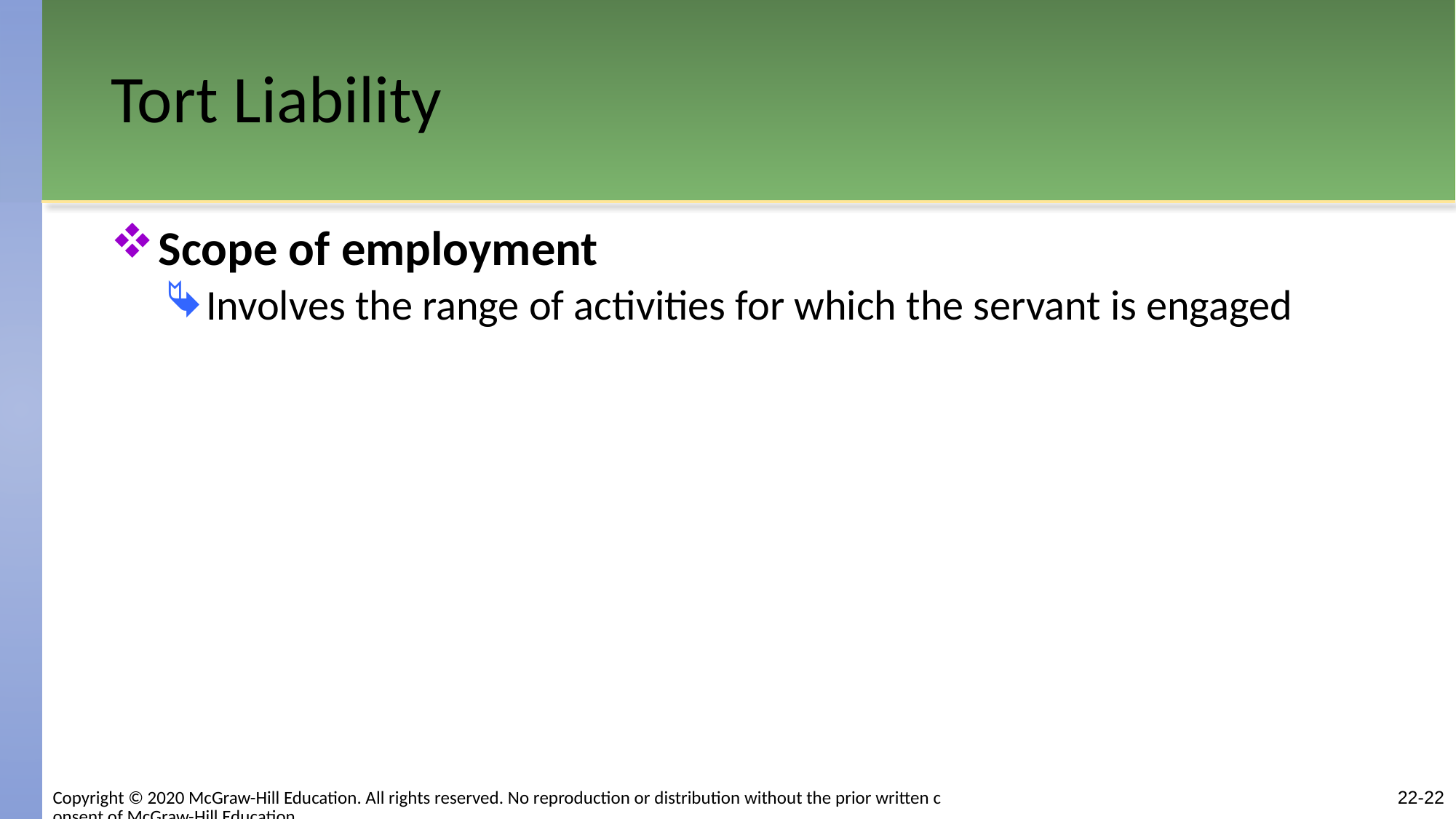

# Tort Liability
Scope of employment
Involves the range of activities for which the servant is engaged
22-22
Copyright © 2020 McGraw-Hill Education. All rights reserved. No reproduction or distribution without the prior written consent of McGraw-Hill Education.